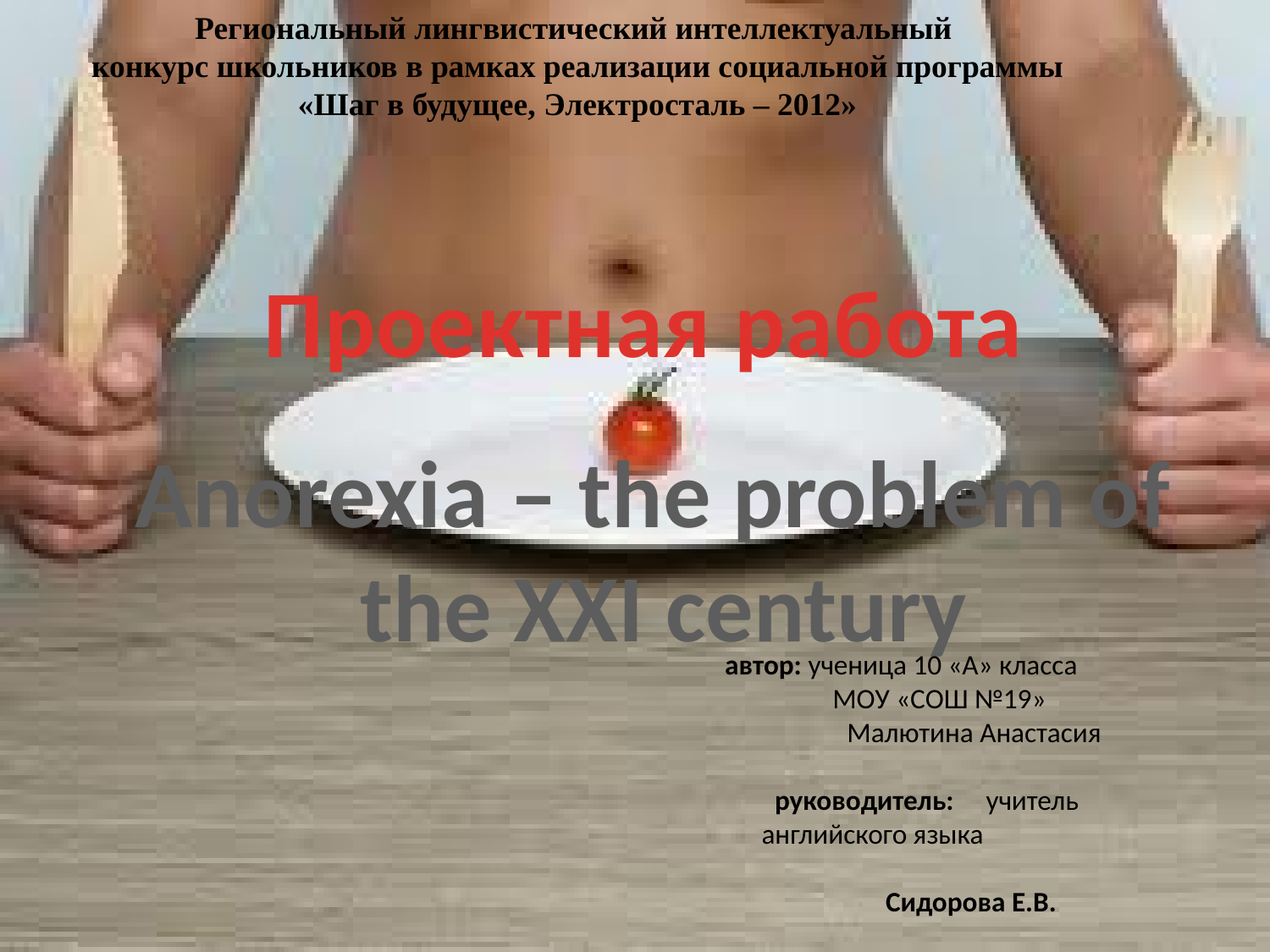

Региональный лингвистический интеллектуальный
конкурс школьников в рамках реализации социальной программы
«Шаг в будущее, Электросталь – 2012»

Проектная работа
Anorexia – the problem of
the XXI century
                                                       автор: ученица 10 «А» класса
                                                                  МОУ «СОШ №19»
                                                                             Малютина Анастасия

                                                               руководитель:     учитель
                                                                                    английского языка
                                                                            Сидорова Е.В.